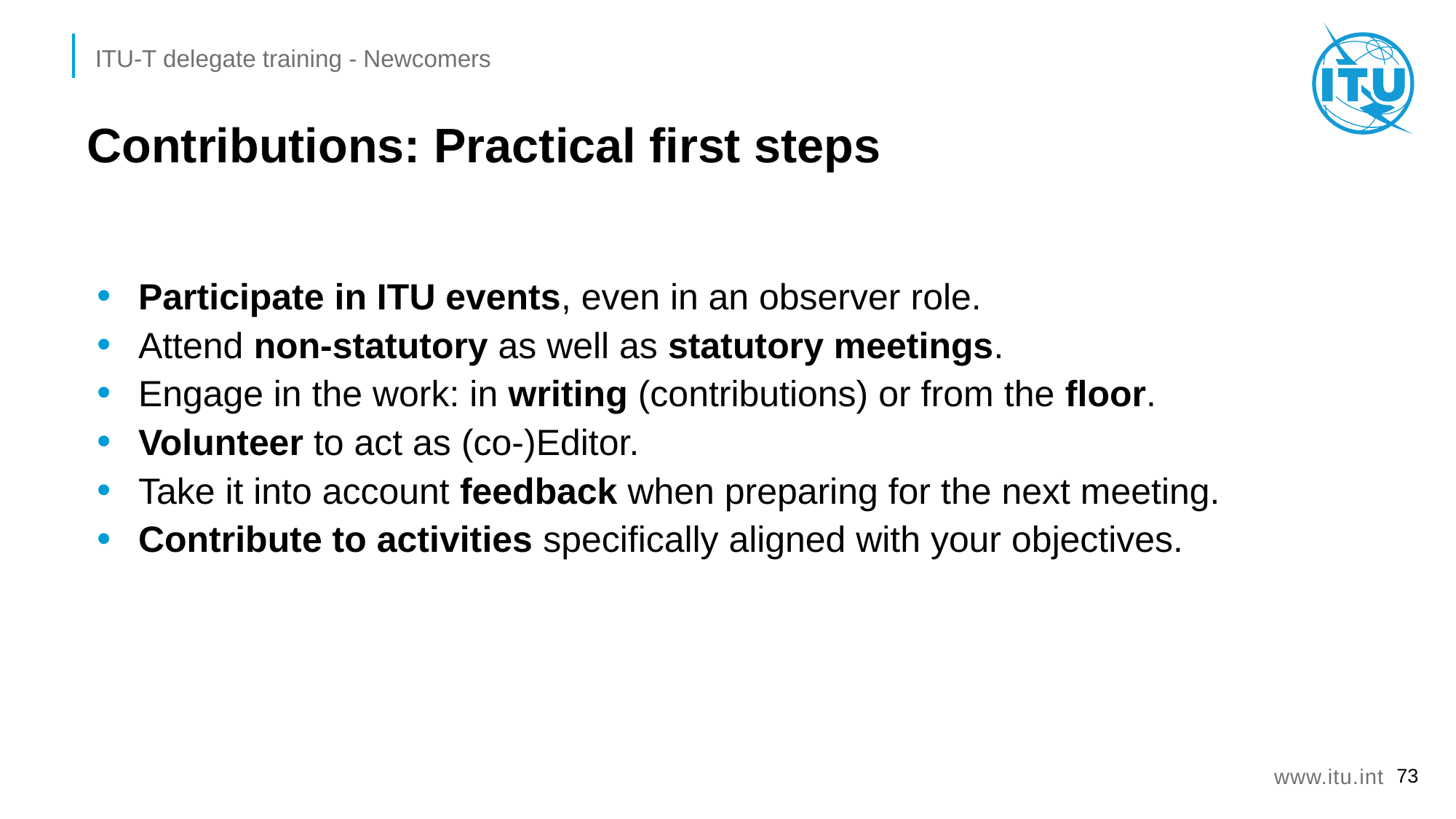

# Contributions: Practical first steps
Participate in ITU events, even in an observer role.
Attend non-statutory as well as statutory meetings.
Engage in the work: in writing (contributions) or from the floor.
Volunteer to act as (co-)Editor.
Take it into account feedback when preparing for the next meeting.
Contribute to activities specifically aligned with your objectives.